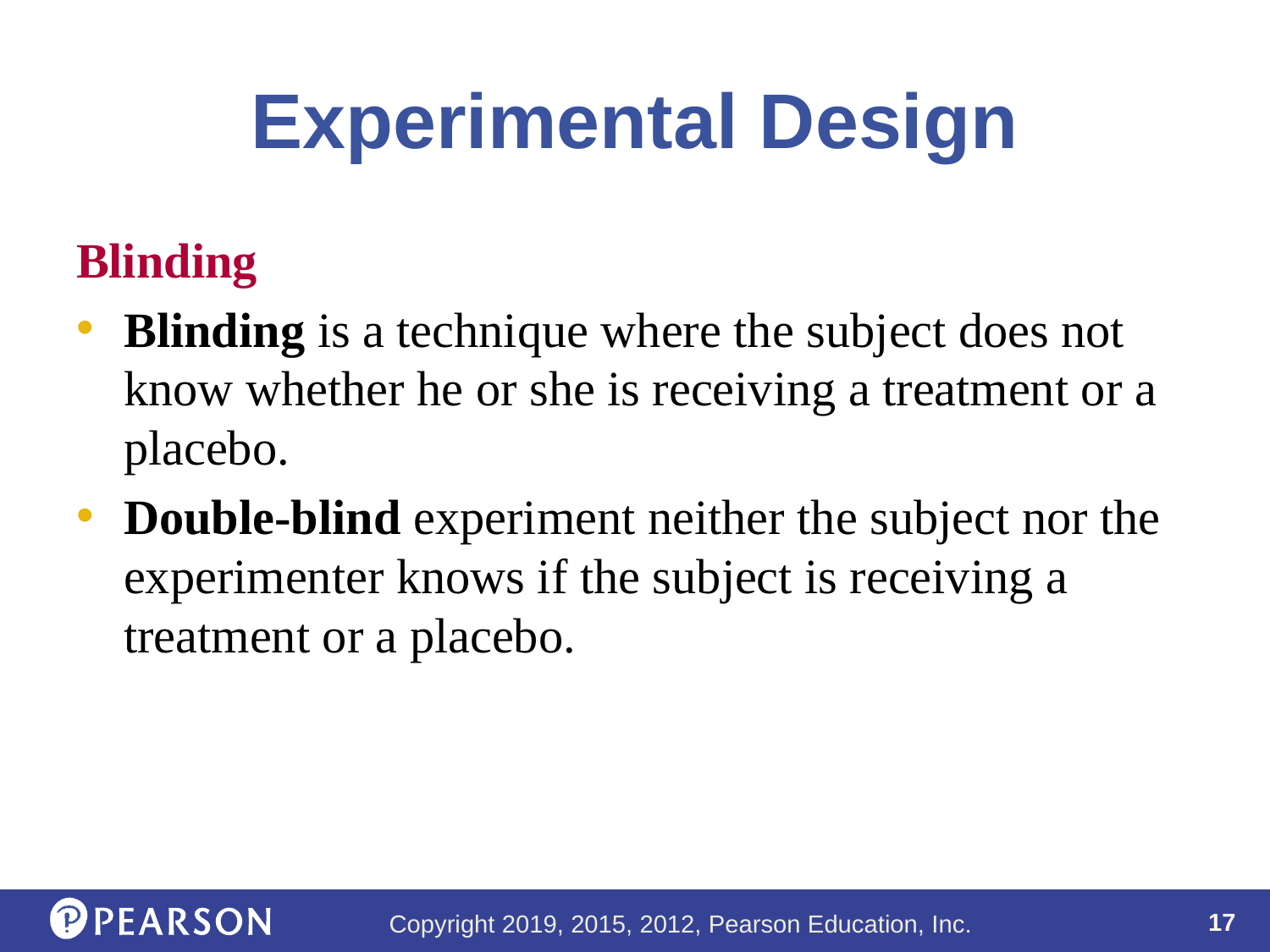

# Experimental Design
Blinding
Blinding is a technique where the subject does not know whether he or she is receiving a treatment or a placebo.
Double-blind experiment neither the subject nor the experimenter knows if the subject is receiving a treatment or a placebo.